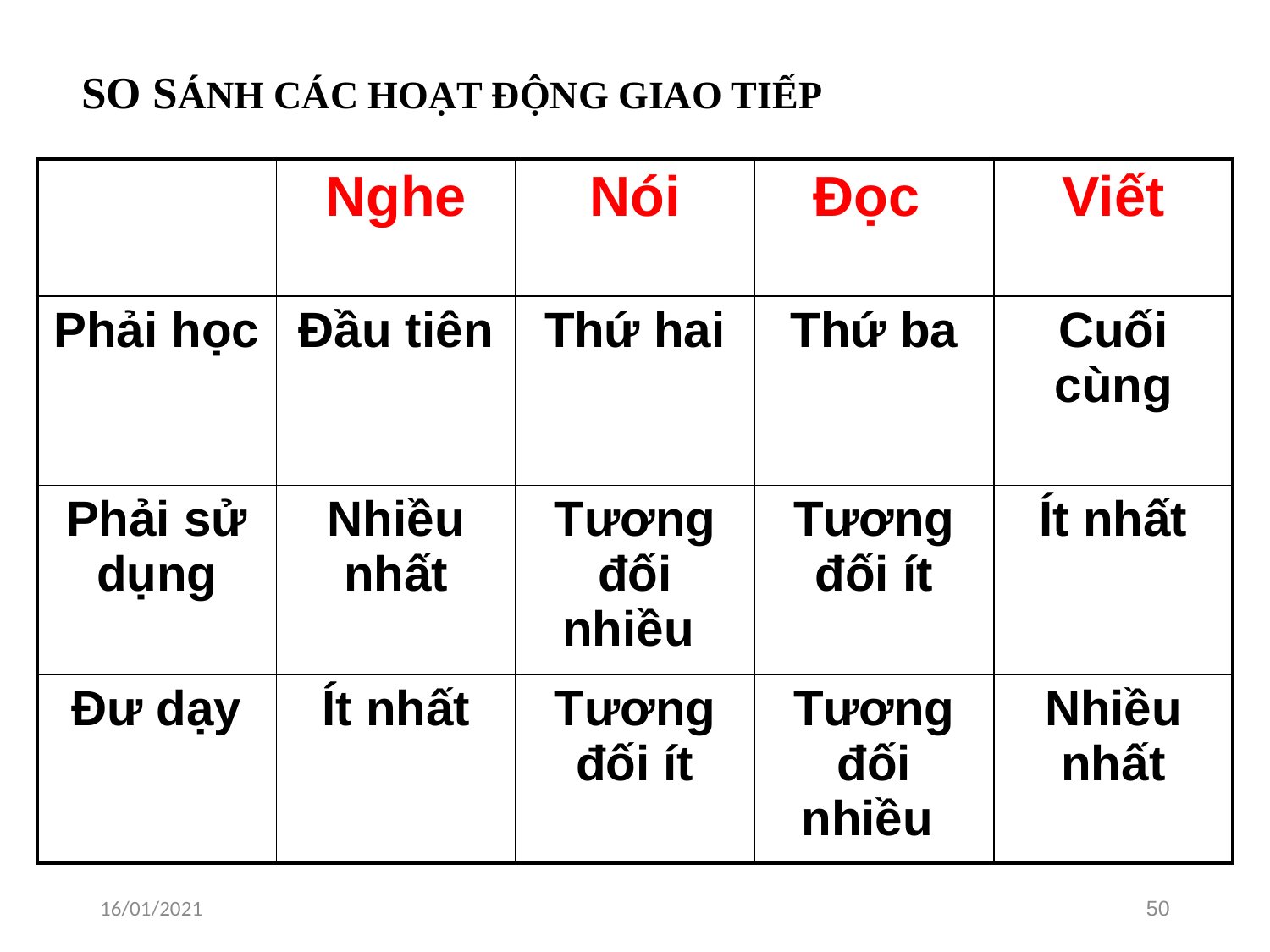

SO SÁNH CÁC HOẠT ĐỘNG GIAO TIẾP
|  | Nghe | Nói | Đọc | Viết |
| --- | --- | --- | --- | --- |
| Phải học | Đầu tiên | Thứ hai | Thứ ba | Cuối cùng |
| Phải sử dụng | Nhiều nhất | Tương đối nhiều | Tương đối ít | Ít nhất |
| Đư dạy | Ít nhất | Tương đối ít | Tương đối nhiều | Nhiều nhất |
16/01/2021
50